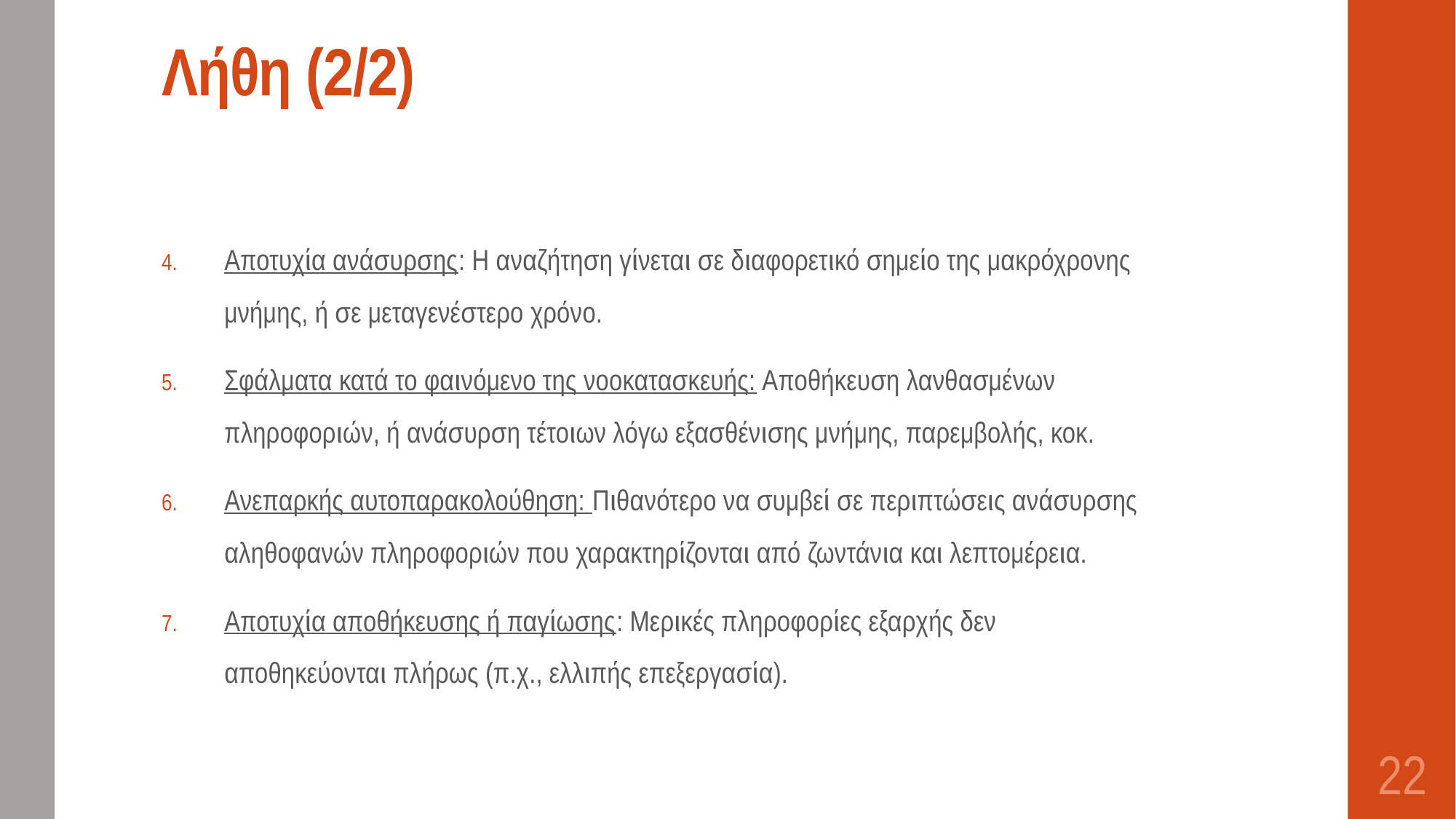

# Λήθη (2/2)
Αποτυχία ανάσυρσης: Η αναζήτηση γίνεται σε διαφορετικό σημείο της μακρόχρονης μνήμης, ή σε μεταγενέστερο χρόνο.
Σφάλματα κατά το φαινόμενο της νοoκατασκευής: Αποθήκευση λανθασμένων πληροφοριών, ή ανάσυρση τέτοιων λόγω εξασθένισης μνήμης, παρεμβολής, κοκ.
Ανεπαρκής αυτοπαρακολούθηση: Πιθανότερο να συμβεί σε περιπτώσεις ανάσυρσης αληθοφανών πληροφοριών που χαρακτηρίζονται από ζωντάνια και λεπτομέρεια.
Αποτυχία αποθήκευσης ή παγίωσης: Μερικές πληροφορίες εξαρχής δεν αποθηκεύονται πλήρως (π.χ., ελλιπής επεξεργασία).

22